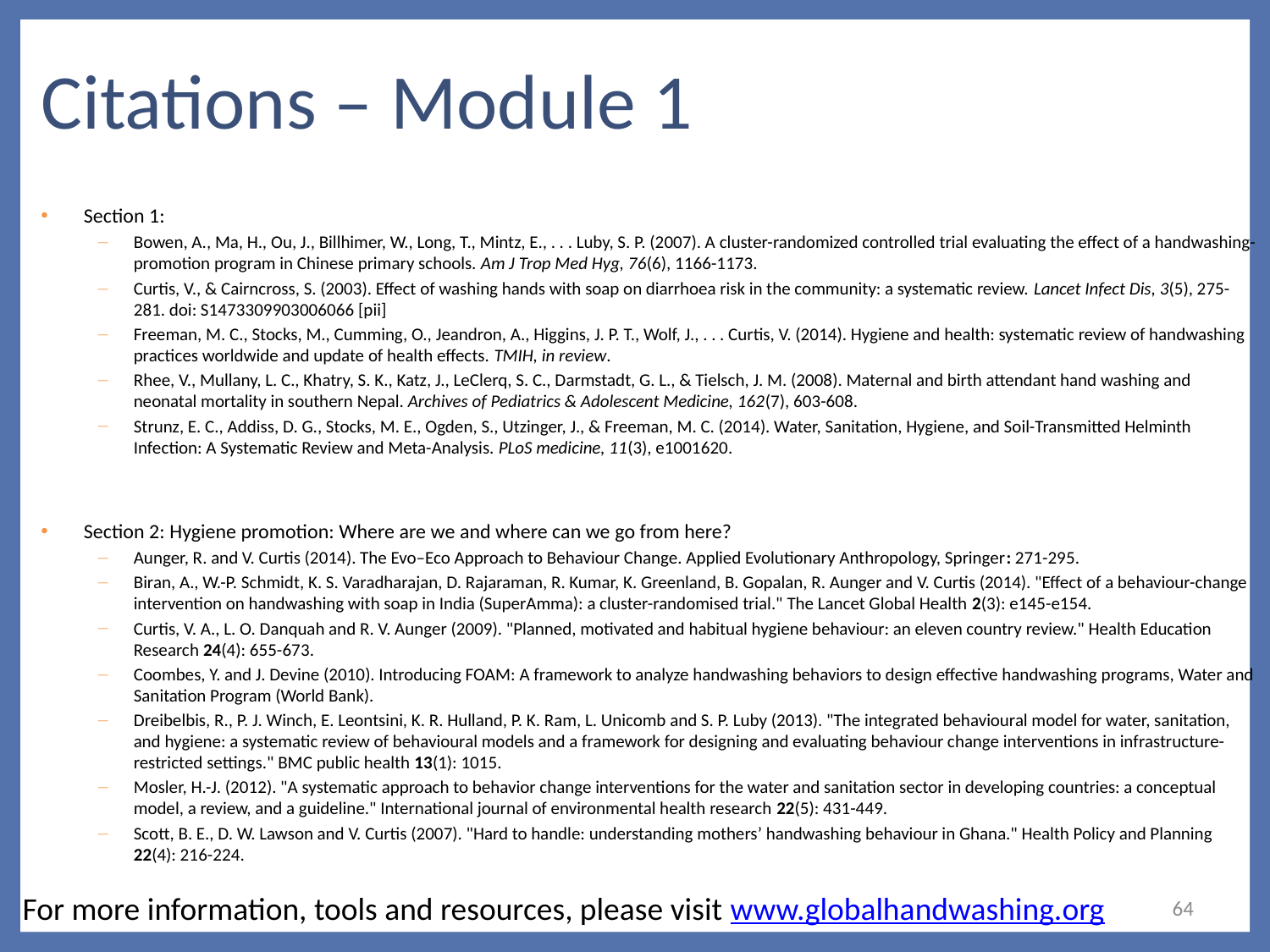

# Citations – Module 1
Section 1:
Bowen, A., Ma, H., Ou, J., Billhimer, W., Long, T., Mintz, E., . . . Luby, S. P. (2007). A cluster-randomized controlled trial evaluating the effect of a handwashing-promotion program in Chinese primary schools. Am J Trop Med Hyg, 76(6), 1166-1173.
Curtis, V., & Cairncross, S. (2003). Effect of washing hands with soap on diarrhoea risk in the community: a systematic review. Lancet Infect Dis, 3(5), 275-281. doi: S1473309903006066 [pii]
Freeman, M. C., Stocks, M., Cumming, O., Jeandron, A., Higgins, J. P. T., Wolf, J., . . . Curtis, V. (2014). Hygiene and health: systematic review of handwashing practices worldwide and update of health effects. TMIH, in review.
Rhee, V., Mullany, L. C., Khatry, S. K., Katz, J., LeClerq, S. C., Darmstadt, G. L., & Tielsch, J. M. (2008). Maternal and birth attendant hand washing and neonatal mortality in southern Nepal. Archives of Pediatrics & Adolescent Medicine, 162(7), 603-608.
Strunz, E. C., Addiss, D. G., Stocks, M. E., Ogden, S., Utzinger, J., & Freeman, M. C. (2014). Water, Sanitation, Hygiene, and Soil-Transmitted Helminth Infection: A Systematic Review and Meta-Analysis. PLoS medicine, 11(3), e1001620.

Section 2: Hygiene promotion: Where are we and where can we go from here?
Aunger, R. and V. Curtis (2014). The Evo–Eco Approach to Behaviour Change. Applied Evolutionary Anthropology, Springer: 271-295.
Biran, A., W.-P. Schmidt, K. S. Varadharajan, D. Rajaraman, R. Kumar, K. Greenland, B. Gopalan, R. Aunger and V. Curtis (2014). "Effect of a behaviour-change intervention on handwashing with soap in India (SuperAmma): a cluster-randomised trial." The Lancet Global Health 2(3): e145-e154.
Curtis, V. A., L. O. Danquah and R. V. Aunger (2009). "Planned, motivated and habitual hygiene behaviour: an eleven country review." Health Education Research 24(4): 655-673.
Coombes, Y. and J. Devine (2010). Introducing FOAM: A framework to analyze handwashing behaviors to design effective handwashing programs, Water and Sanitation Program (World Bank).
Dreibelbis, R., P. J. Winch, E. Leontsini, K. R. Hulland, P. K. Ram, L. Unicomb and S. P. Luby (2013). "The integrated behavioural model for water, sanitation, and hygiene: a systematic review of behavioural models and a framework for designing and evaluating behaviour change interventions in infrastructure-restricted settings." BMC public health 13(1): 1015.
Mosler, H.-J. (2012). "A systematic approach to behavior change interventions for the water and sanitation sector in developing countries: a conceptual model, a review, and a guideline." International journal of environmental health research 22(5): 431-449.
Scott, B. E., D. W. Lawson and V. Curtis (2007). "Hard to handle: understanding mothers’ handwashing behaviour in Ghana." Health Policy and Planning 22(4): 216-224.

For more information, tools and resources, please visit www.globalhandwashing.org
64